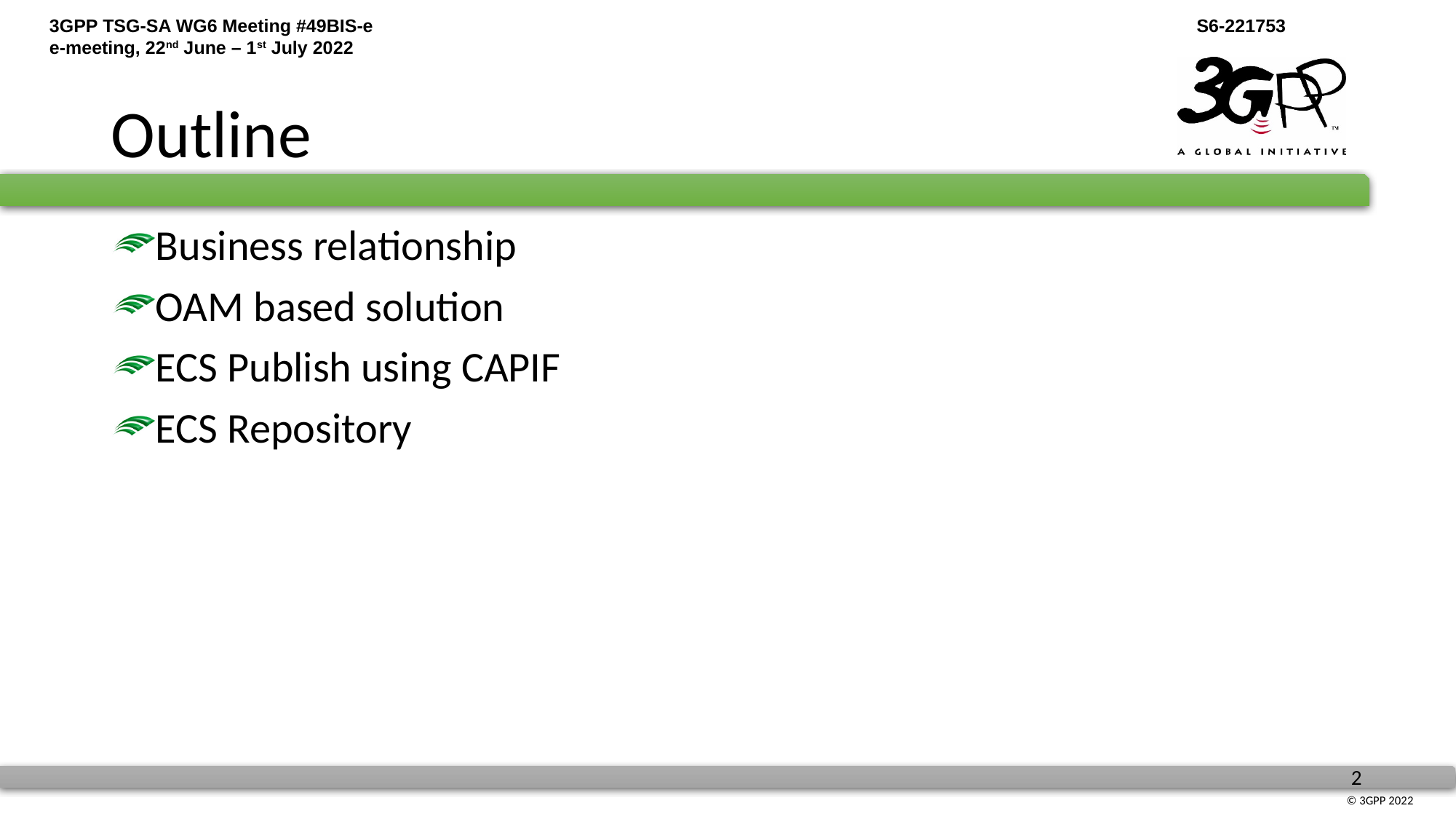

# Outline
Business relationship
OAM based solution
ECS Publish using CAPIF
ECS Repository